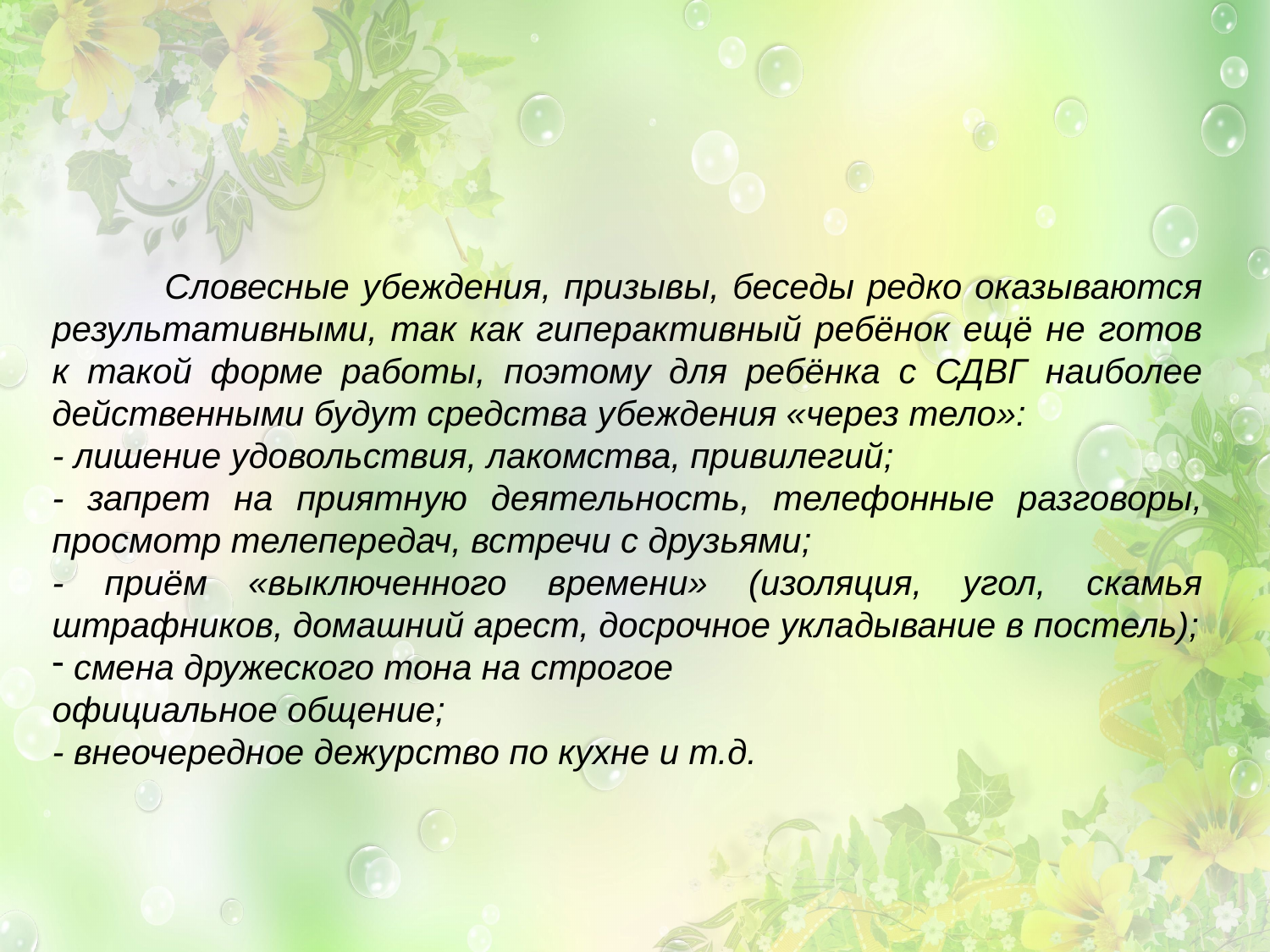

Словесные убеждения, призывы, беседы редко оказываются результативными, так как гиперактивный ребёнок ещё не готов к такой форме работы, поэтому для ребёнка с СДВГ наиболее действенными будут средства убеждения «через тело»:
- лишение удовольствия, лакомства, привилегий;
- запрет на приятную деятельность, телефонные разговоры, просмотр телепередач, встречи с друзьями;
- приём «выключенного времени» (изоляция, угол, скамья штрафников, домашний арест, досрочное укладывание в постель);
 смена дружеского тона на строгое
официальное общение;
- внеочередное дежурство по кухне и т.д.